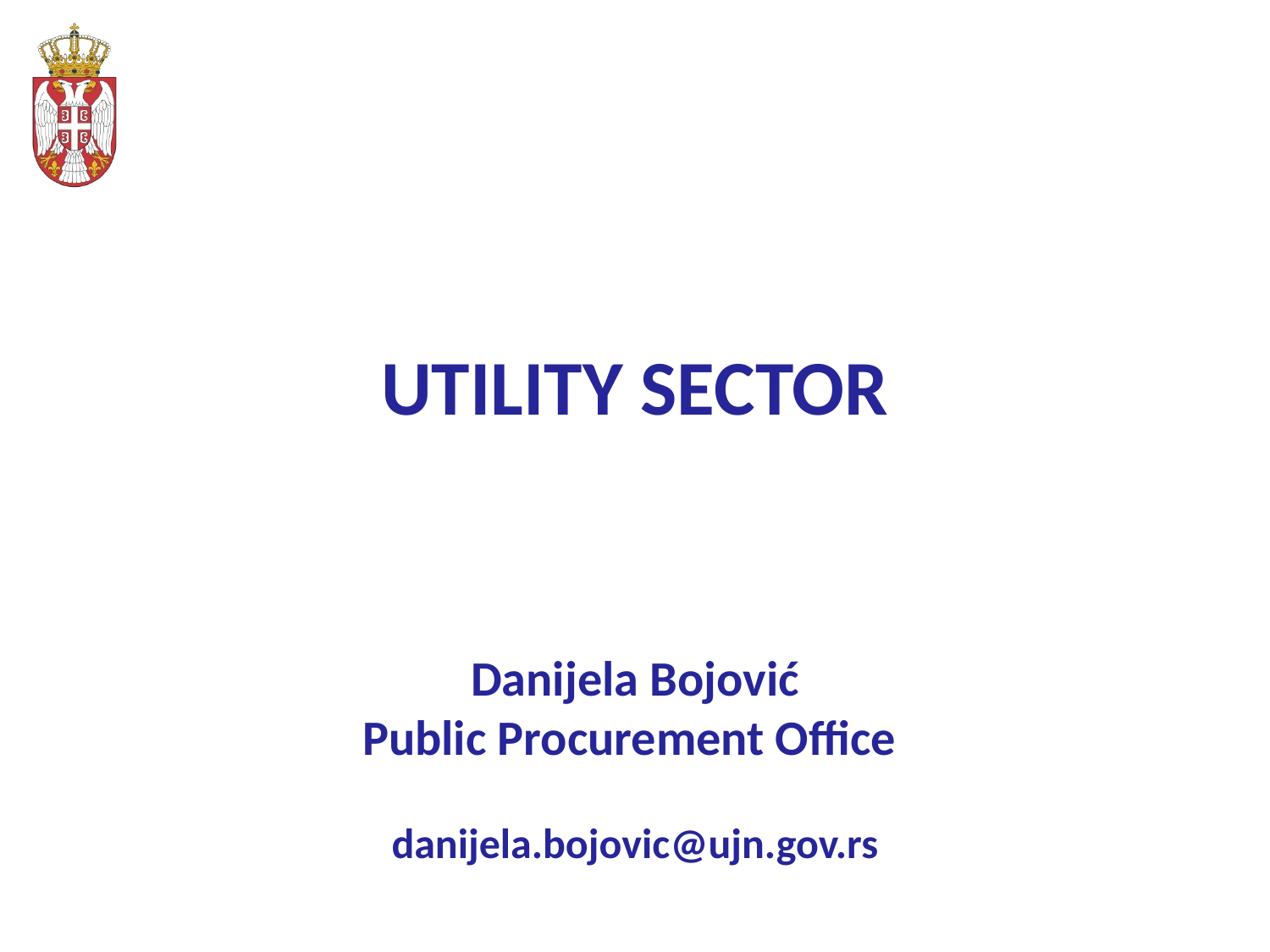

UTILITY SECTOR

Danijela Bojović
Public Procurement Office

danijela.bojovic@ujn.gov.rs